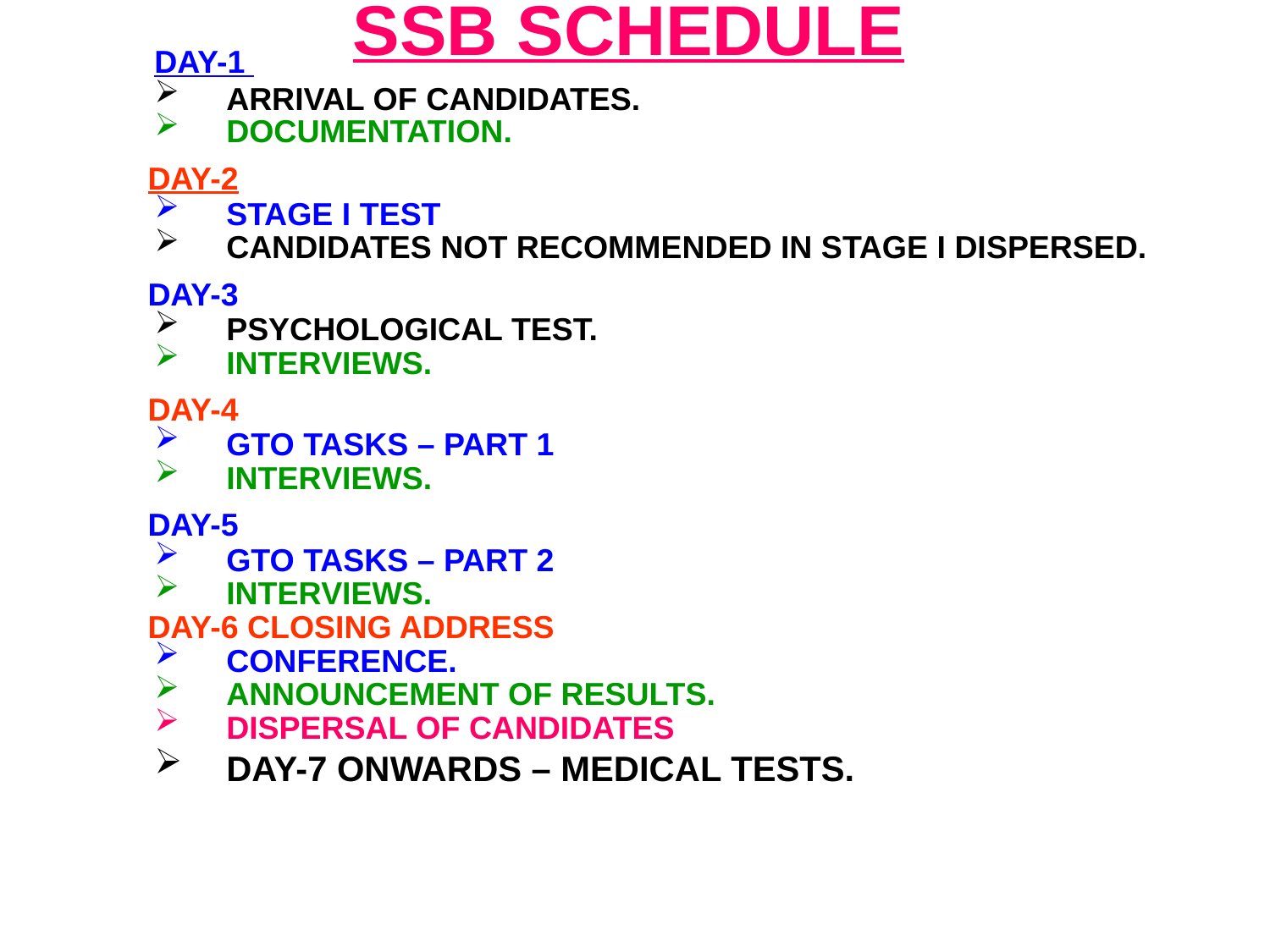

SSB SCHEDULE
	 DAY-1
ARRIVAL OF CANDIDATES.
DOCUMENTATION.
	 DAY-2
STAGE I TEST
CANDIDATES NOT RECOMMENDED IN STAGE I DISPERSED.
	 DAY-3
PSYCHOLOGICAL TEST.
INTERVIEWS.
	 DAY-4
GTO TASKS – PART 1
INTERVIEWS.
	 DAY-5
GTO TASKS – PART 2
INTERVIEWS.
	 DAY-6 CLOSING ADDRESS
CONFERENCE.
ANNOUNCEMENT OF RESULTS.
DISPERSAL OF CANDIDATES
DAY-7 ONWARDS – MEDICAL TESTS.